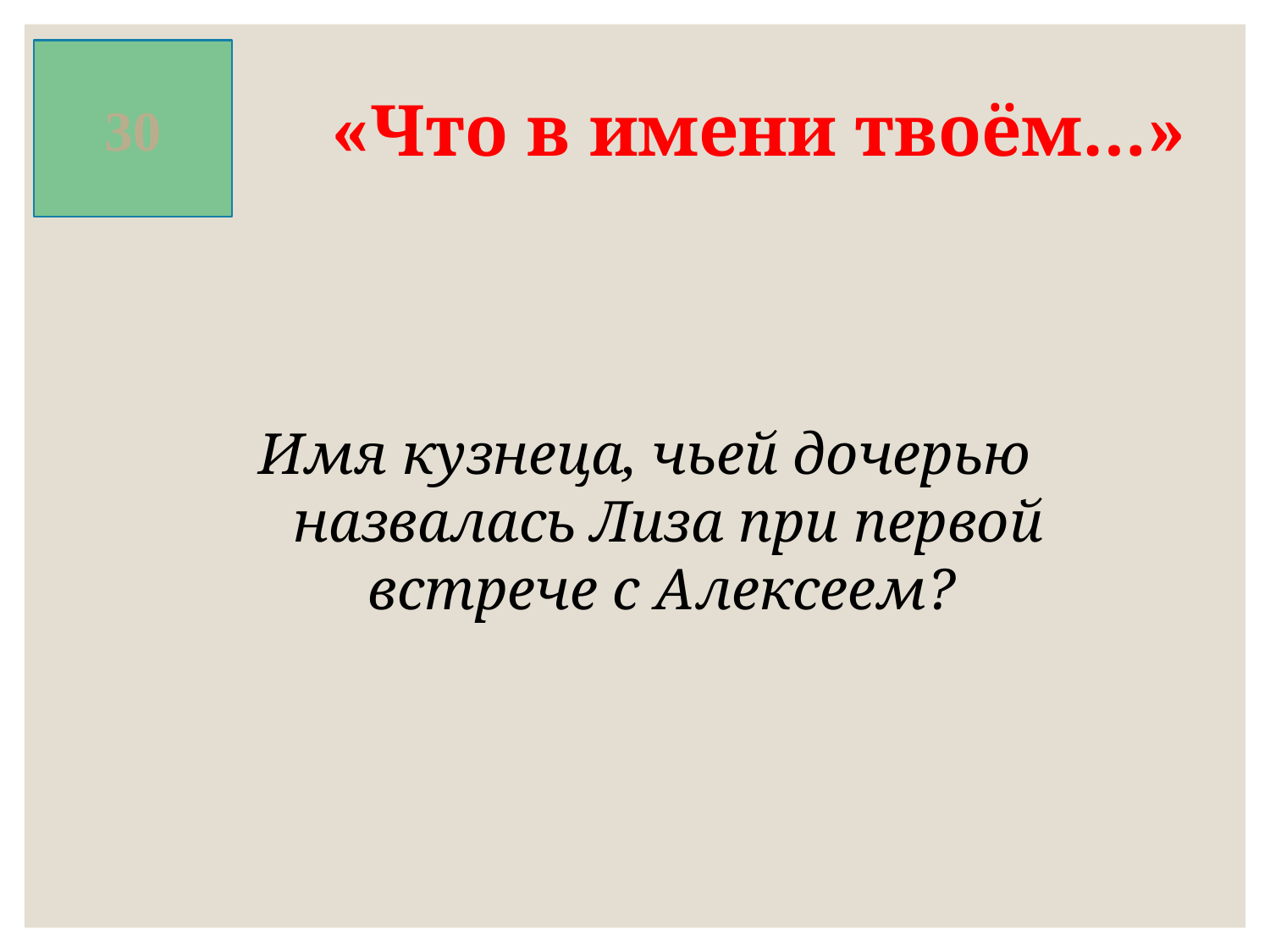

30
«Что в имени твоём…»
Имя кузнеца, чьей дочерью назвалась Лиза при первой встрече с Алексеем?